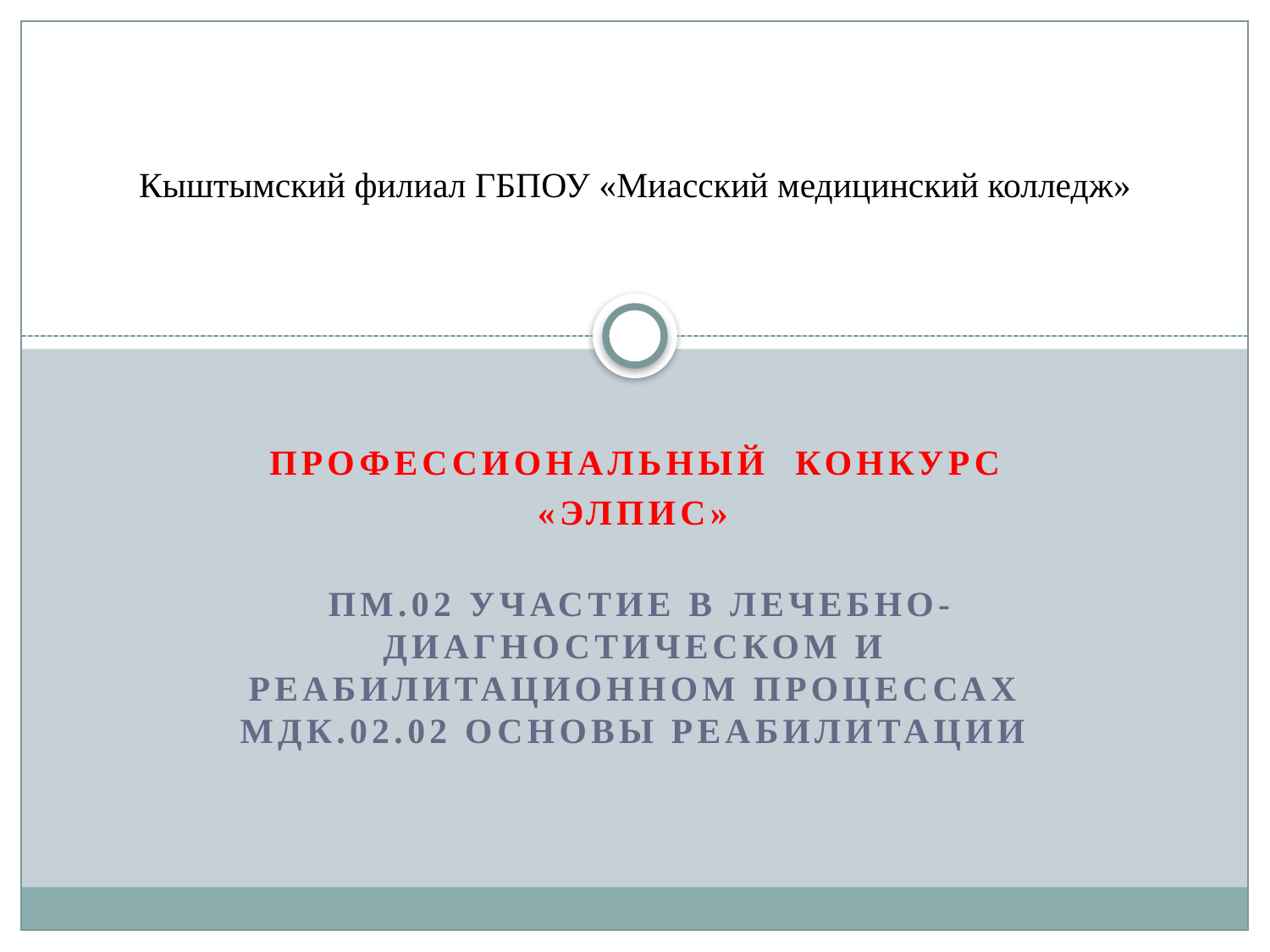

# Кыштымский филиал ГБПОУ «Миасский медицинский колледж»
Профессиональный  конкурс
«ЭЛПИС»
 ПМ.02 Участие в лечебно-диагностическом и реабилитационном процессах
МДК.02.02 Основы реабилитации